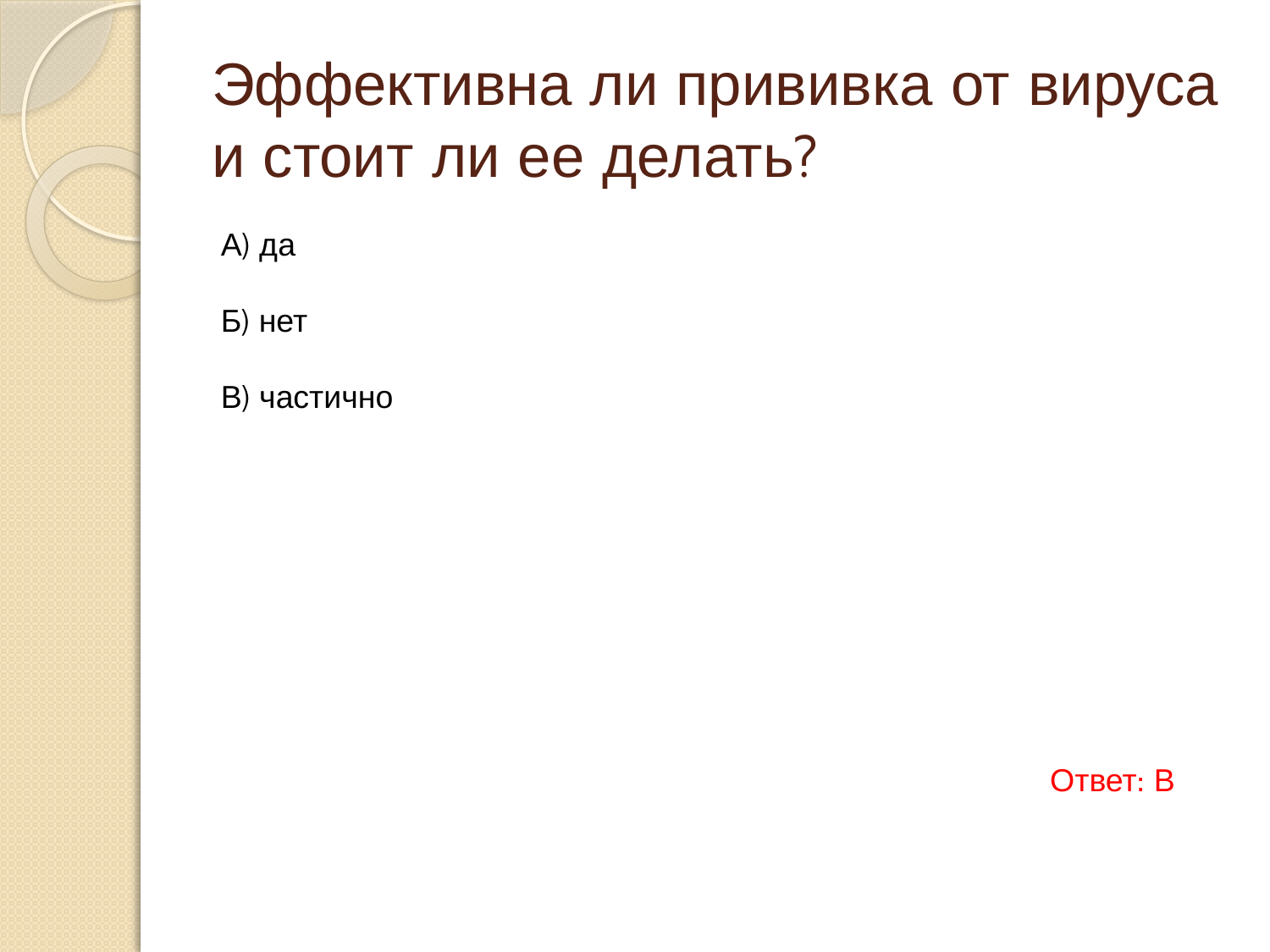

# Эффективна ли прививка от вируса и стоит ли ее делать?
А) да

Б) нет

В) частично

Ответ: В